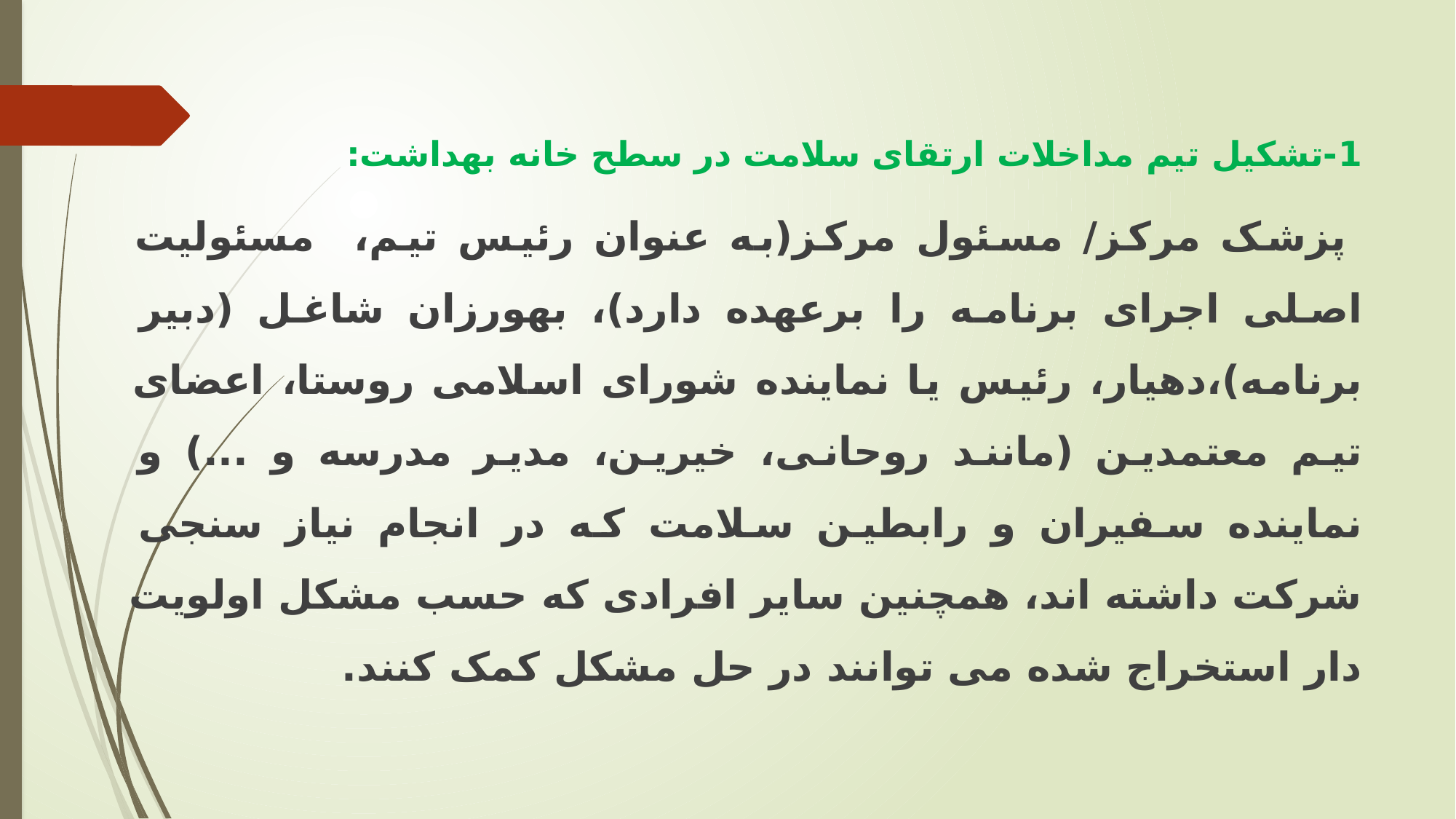

1-تشکیل تیم مداخلات ارتقای سلامت در سطح خانه بهداشت:
 پزشک مرکز/ مسئول مرکز(به عنوان رئیس تیم،  مسئولیت اصلی اجرای برنامه را برعهده دارد)، بهورزان شاغل (دبیر برنامه)،دهیار، رئیس یا نماینده شورای اسلامی روستا، اعضای تیم معتمدین (مانند روحانی، خیرین، مدیر مدرسه و ...) و نماینده سفیران و رابطین سلامت که در انجام نیاز سنجی شرکت داشته اند، همچنین سایر افرادی که حسب مشکل اولویت دار استخراج شده می توانند در حل مشکل کمک کنند.